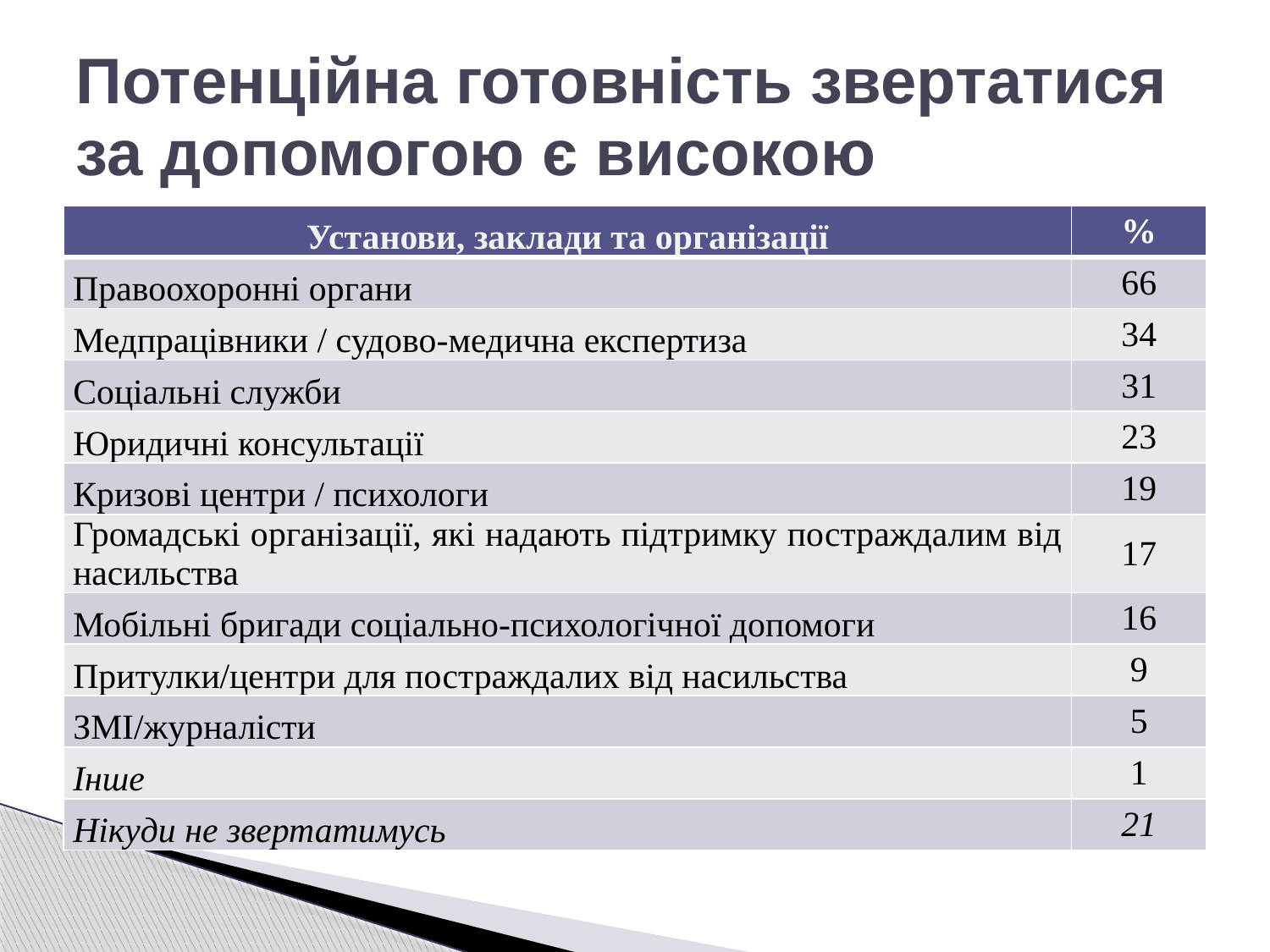

# Потенційна готовність звертатися за допомогою є високою
| Установи, заклади та організації | % |
| --- | --- |
| Правоохоронні органи | 66 |
| Медпрацівники / судово-медична експертиза | 34 |
| Соціальні служби | 31 |
| Юридичні консультації | 23 |
| Кризові центри / психологи | 19 |
| Громадські організації, які надають підтримку постраждалим від насильства | 17 |
| Мобільні бригади соціально-психологічної допомоги | 16 |
| Притулки/центри для постраждалих від насильства | 9 |
| ЗМІ/журналісти | 5 |
| Інше | 1 |
| Нікуди не звертатимусь | 21 |